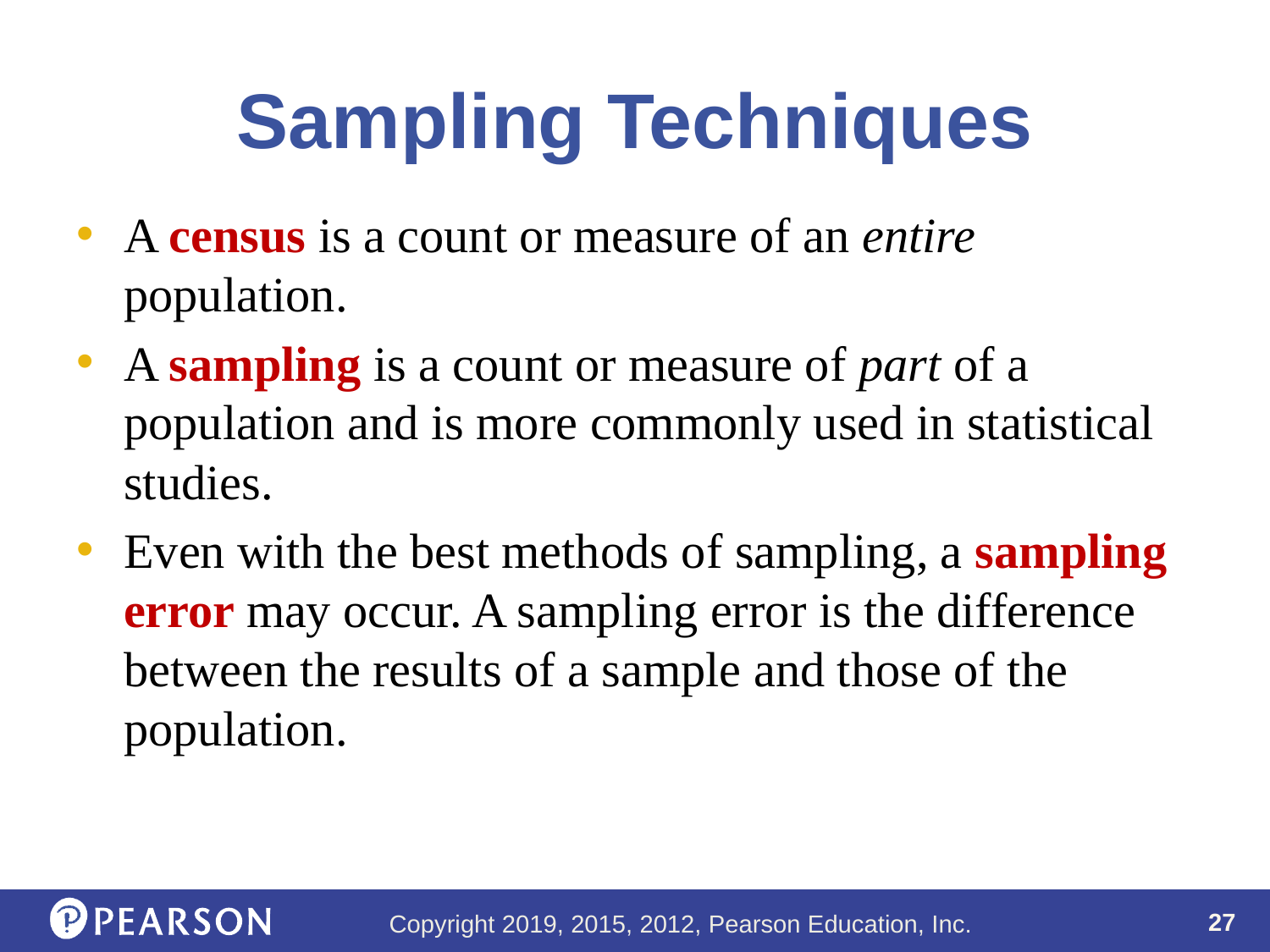

# Sampling Techniques
A census is a count or measure of an entire population.
A sampling is a count or measure of part of a population and is more commonly used in statistical studies.
Even with the best methods of sampling, a sampling error may occur. A sampling error is the difference between the results of a sample and those of the population.